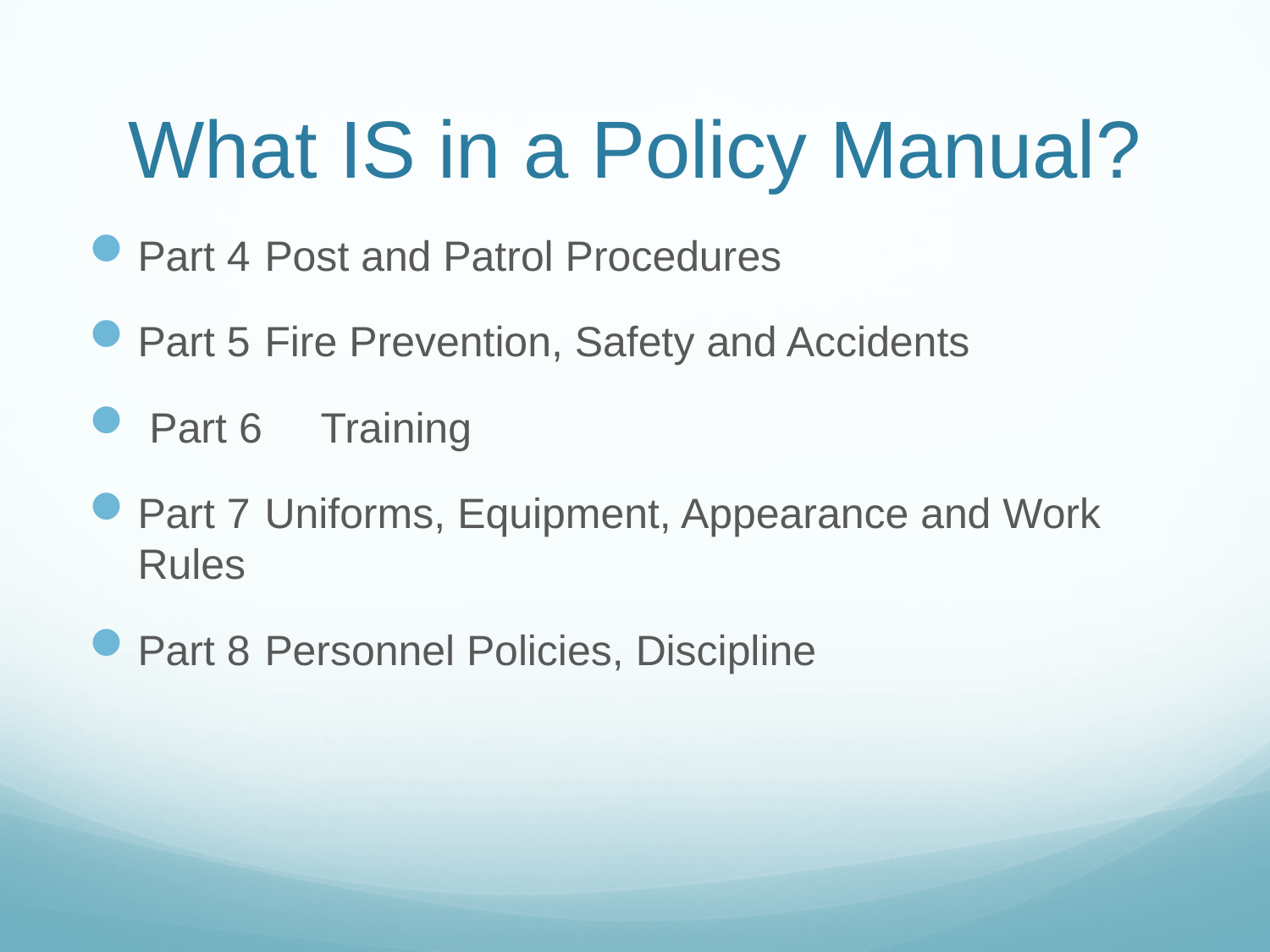

# What IS in a Policy Manual?
Part 4 	Post and Patrol Procedures
Part 5 	Fire Prevention, Safety and Accidents
 Part 6     Training
Part 7 	Uniforms, Equipment, Appearance and Work Rules
Part 8 	Personnel Policies, Discipline